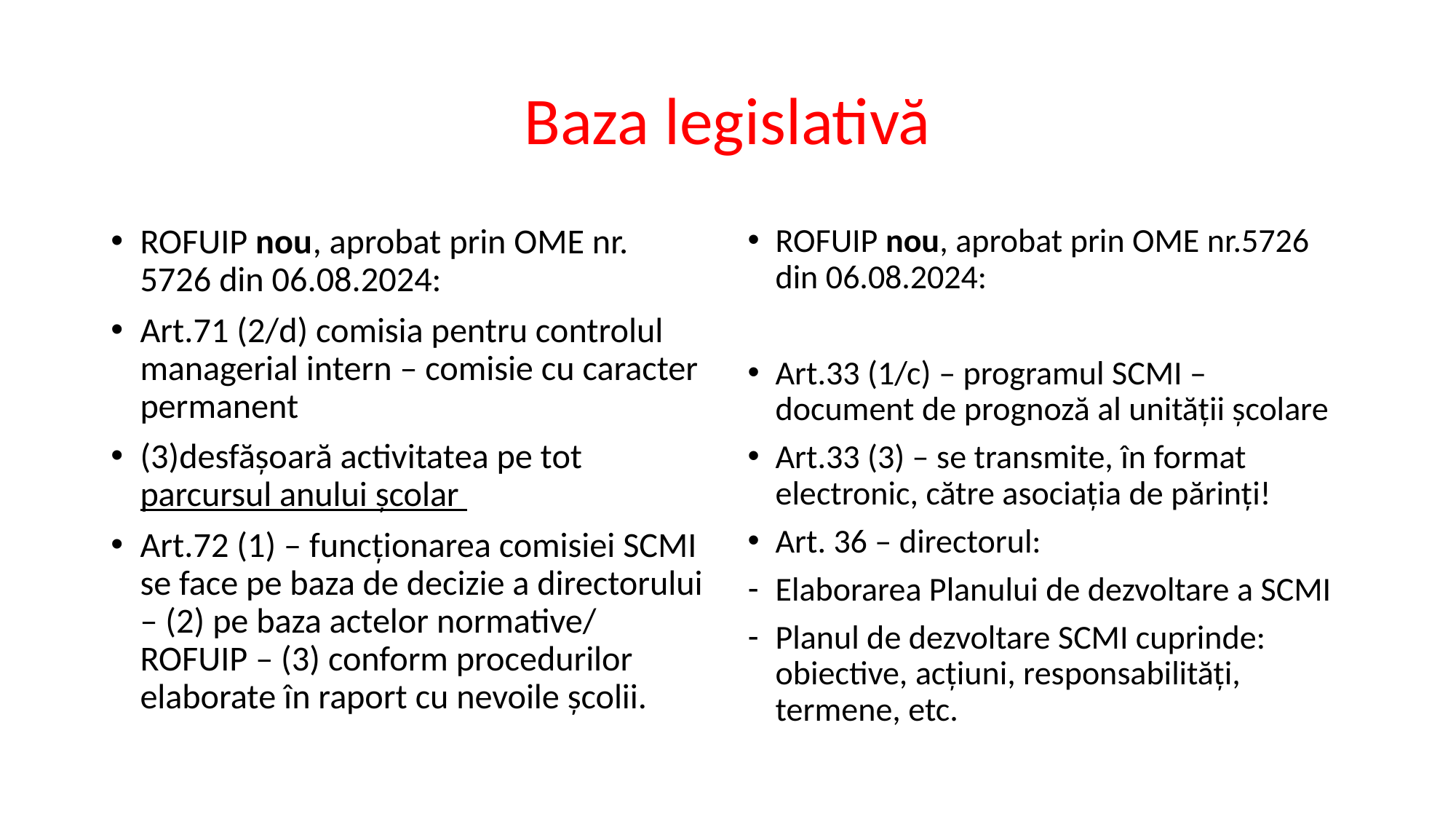

# Baza legislativă
ROFUIP nou, aprobat prin OME nr. 5726 din 06.08.2024:
Art.71 (2/d) comisia pentru controlul managerial intern – comisie cu caracter permanent
(3)desfășoară activitatea pe tot parcursul anului școlar
Art.72 (1) – funcționarea comisiei SCMI se face pe baza de decizie a directorului – (2) pe baza actelor normative/ ROFUIP – (3) conform procedurilor elaborate în raport cu nevoile școlii.
ROFUIP nou, aprobat prin OME nr.5726 din 06.08.2024:

Art.33 (1/c) – programul SCMI – document de prognoză al unității școlare
Art.33 (3) – se transmite, în format electronic, către asociația de părinți!
Art. 36 – directorul:
Elaborarea Planului de dezvoltare a SCMI
Planul de dezvoltare SCMI cuprinde: obiective, acțiuni, responsabilități, termene, etc.